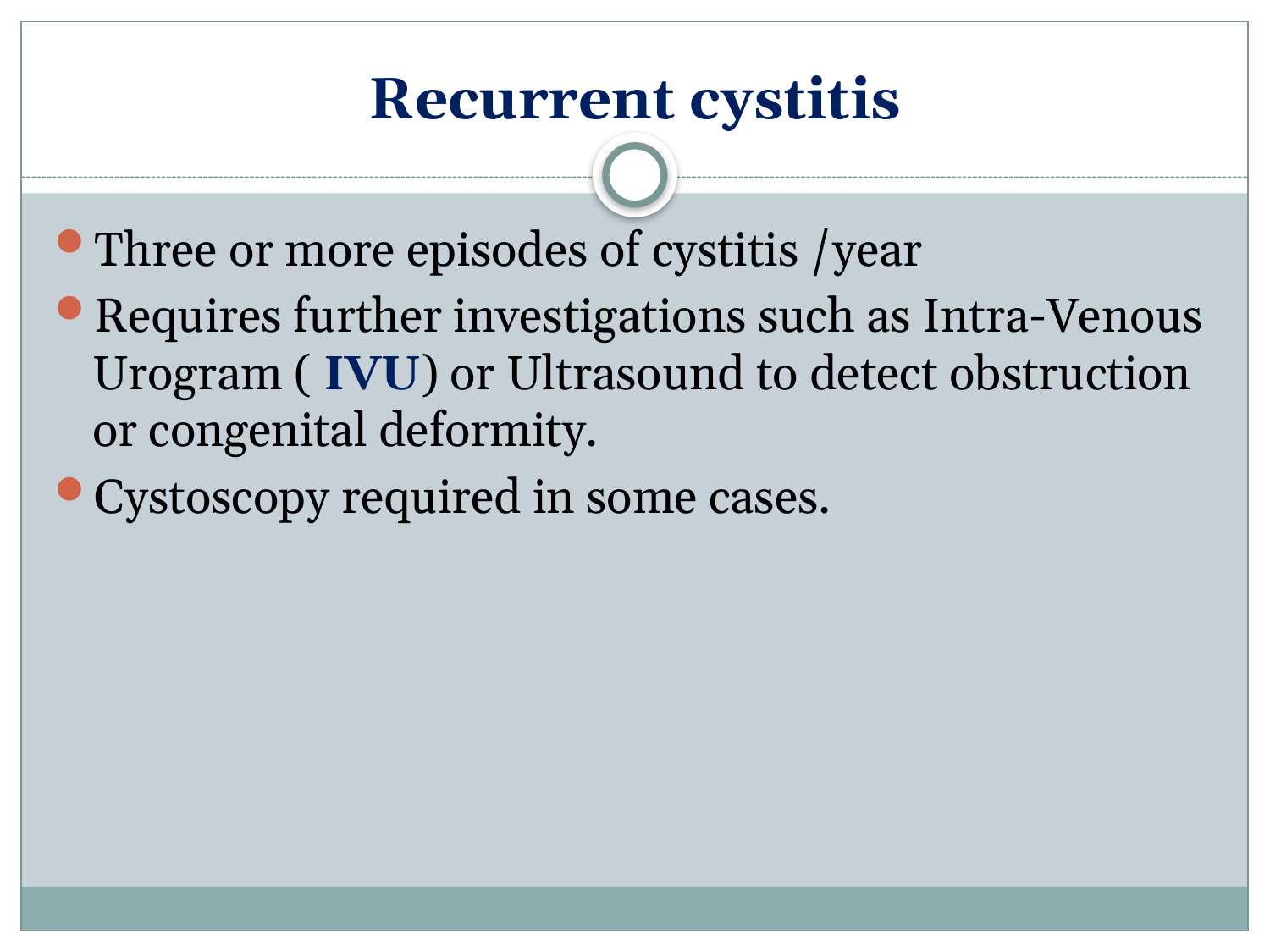

# Recurrent cystitis
Three or more episodes of cystitis /year
Requires further investigations such as Intra-Venous Urogram ( IVU) or Ultrasound to detect obstruction or congenital deformity.
Cystoscopy required in some cases.